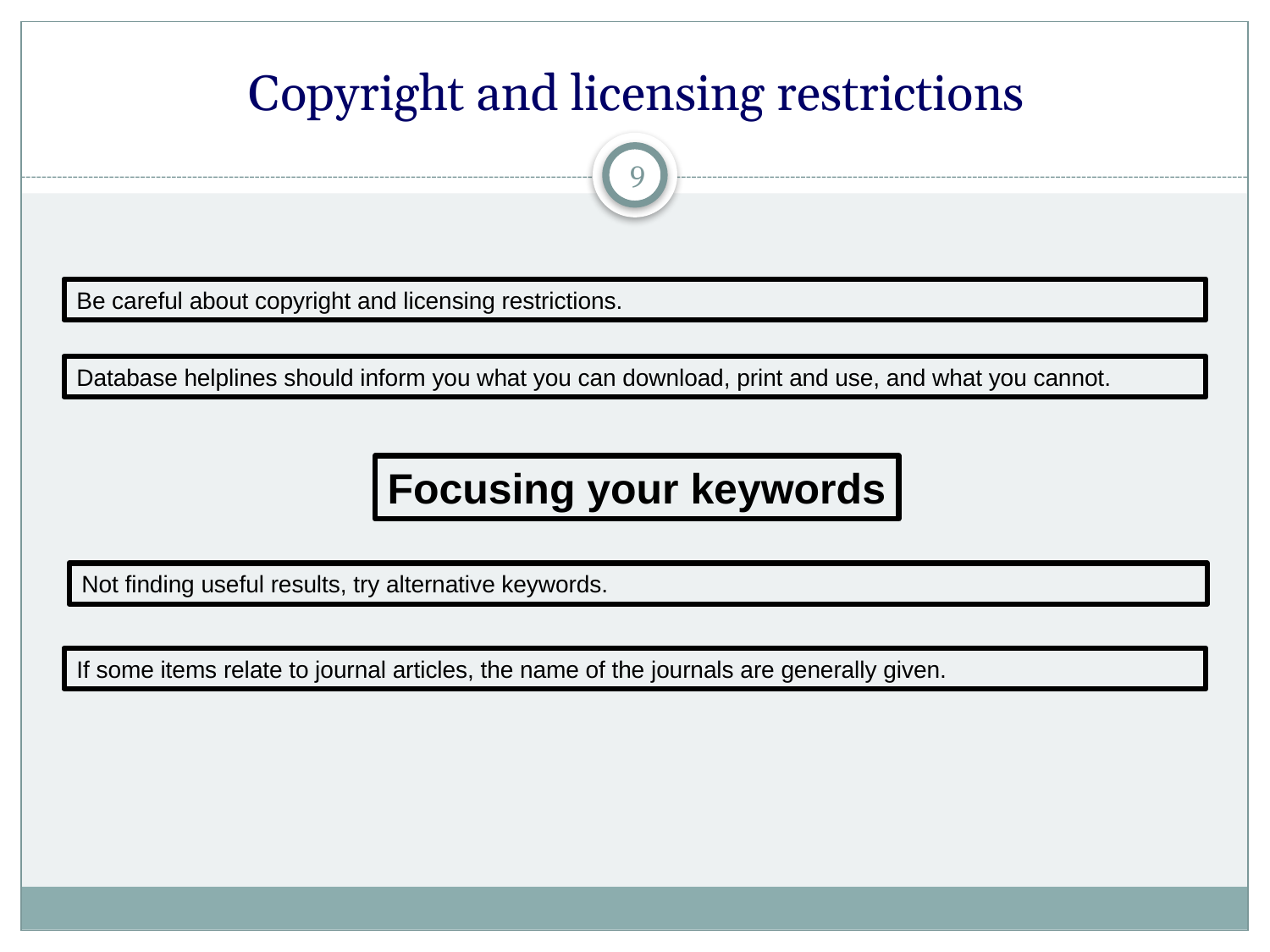

# Copyright and licensing restrictions
9
Be careful about copyright and licensing restrictions.
Database helplines should inform you what you can download, print and use, and what you cannot.
Focusing your keywords
Not finding useful results, try alternative keywords.
If some items relate to journal articles, the name of the journals are generally given.